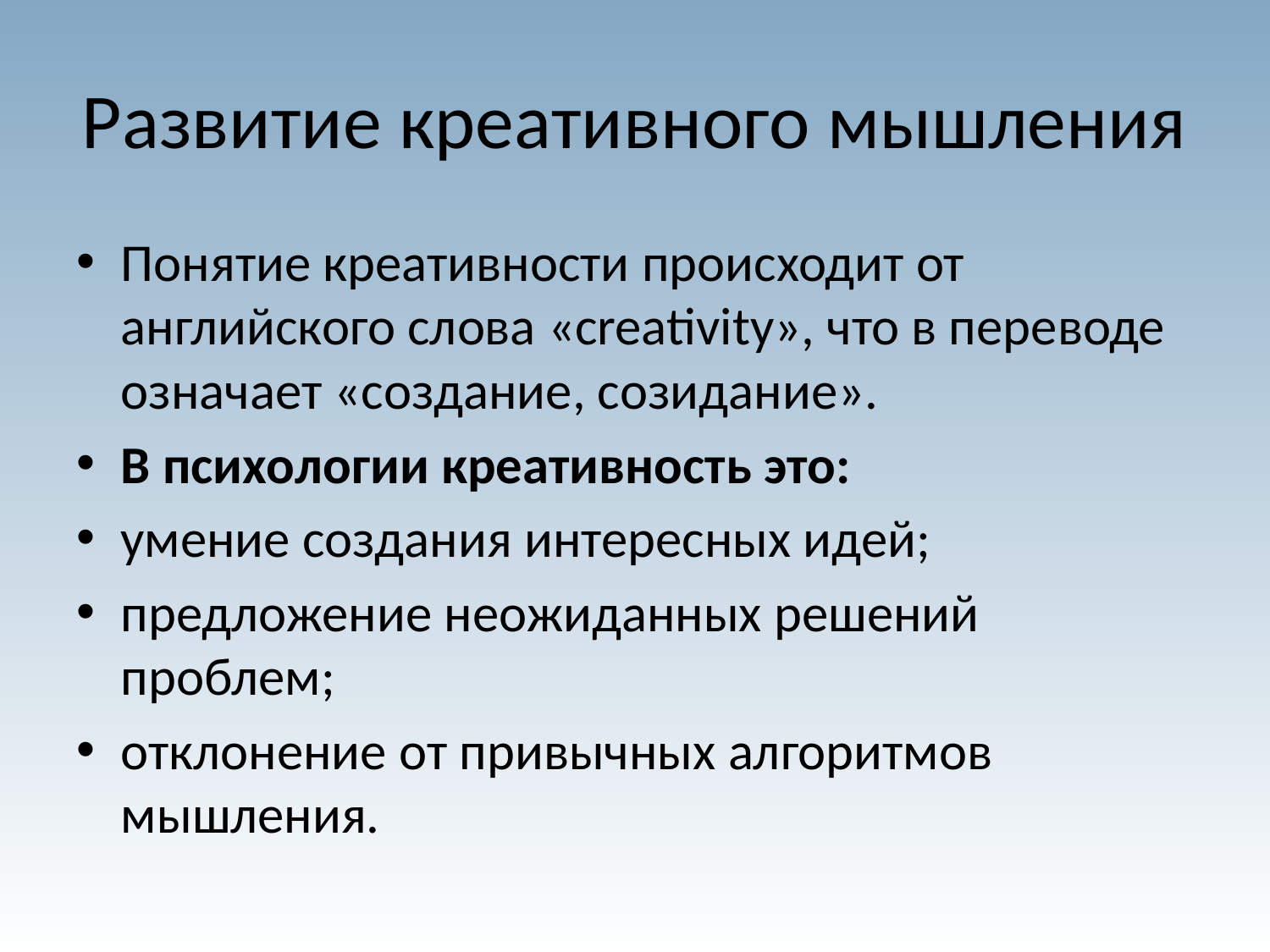

# Развитие креативного мышления
Понятие креативности происходит от английского слова «creativity», что в переводе означает «создание, созидание».
В психологии креативность это:
умение создания интересных идей;
предложение неожиданных решений проблем;
отклонение от привычных алгоритмов мышления.